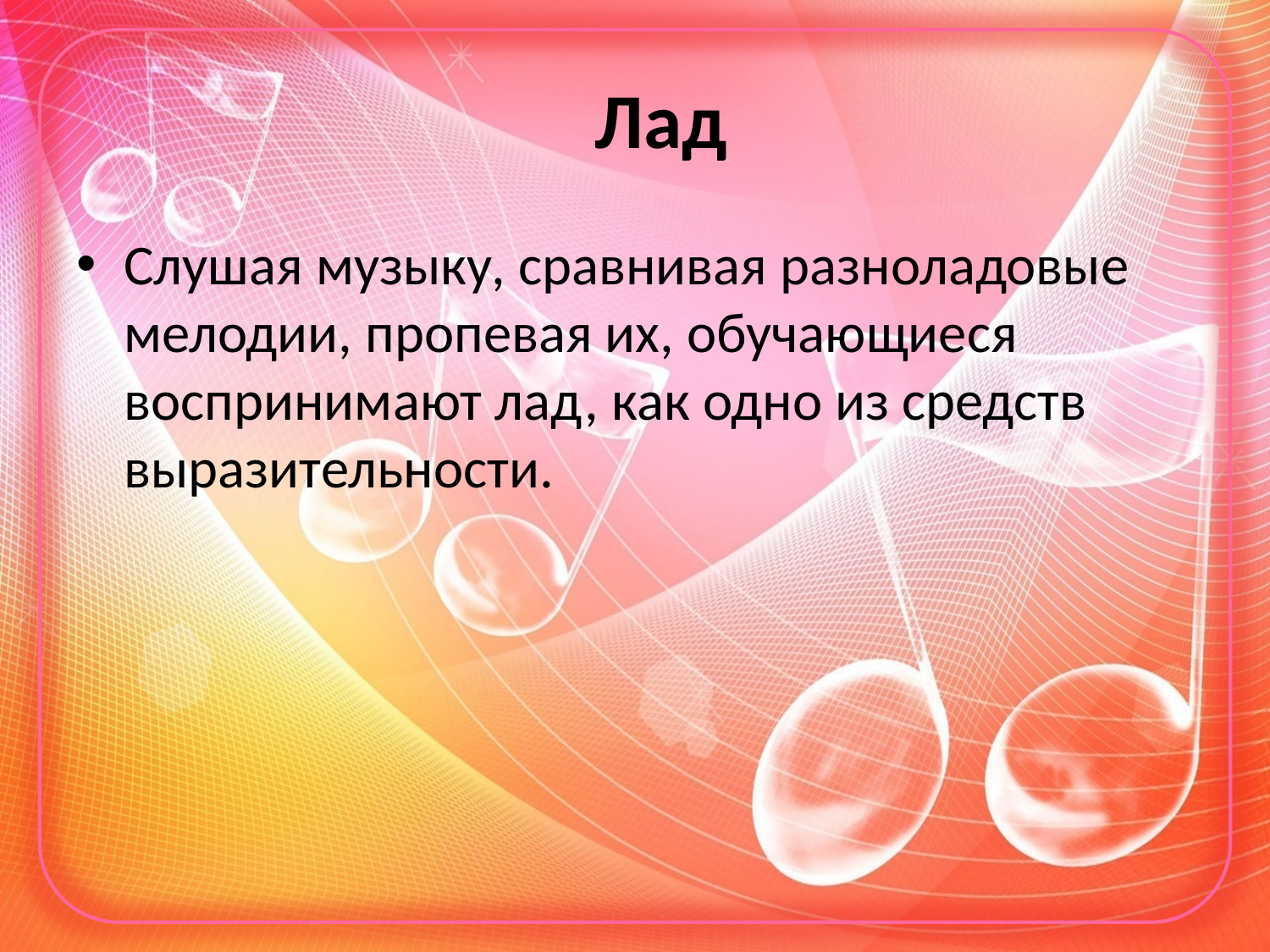

# Лад
Слушая музыку, сравнивая разноладовые мелодии, пропевая их, обучающиеся воспринимают лад, как одно из средств выразительности.